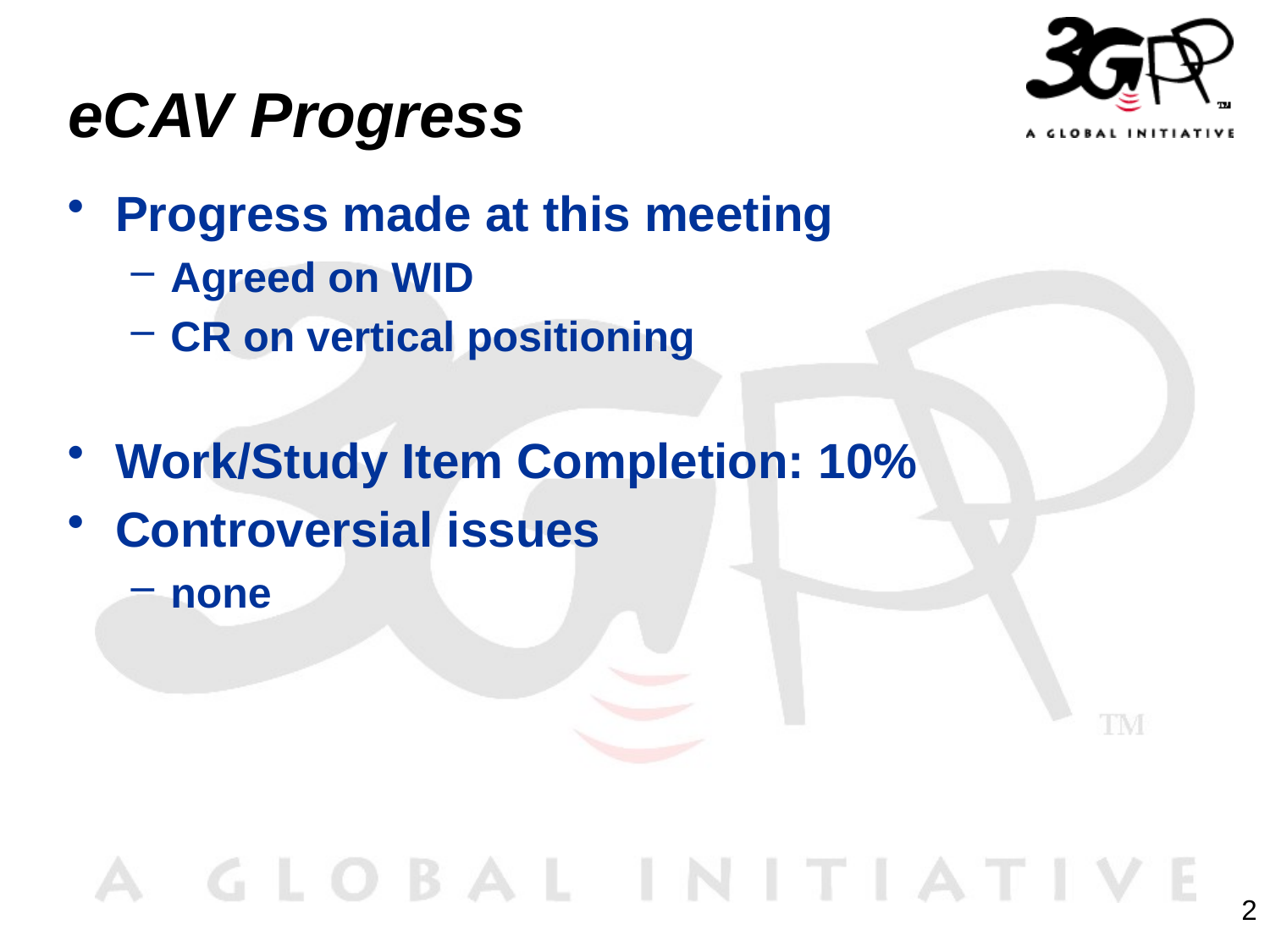

# eCAV Progress
Progress made at this meeting
Agreed on WID
CR on vertical positioning

Work/Study Item Completion: 10%
Controversial issues
none
2